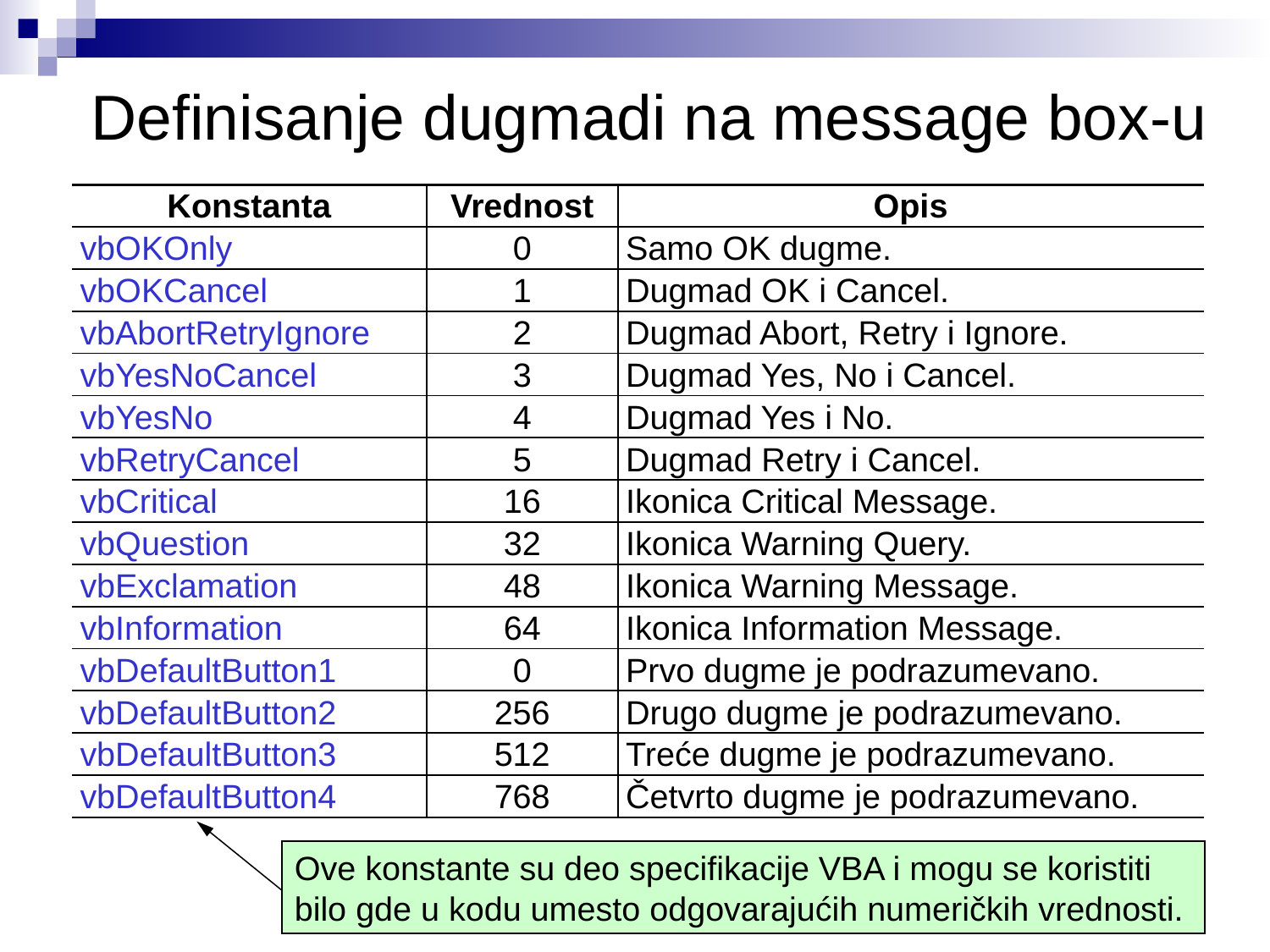

# Definisanje dugmadi na message box-u
| Konstanta | Vrednost | Opis |
| --- | --- | --- |
| vbOKOnly | 0 | Samo OK dugme. |
| vbOKCancel | 1 | Dugmad OK i Cancel. |
| vbAbortRetryIgnore | 2 | Dugmad Abort, Retry i Ignore. |
| vbYesNoCancel | 3 | Dugmad Yes, No i Cancel. |
| vbYesNo | 4 | Dugmad Yes i No. |
| vbRetryCancel | 5 | Dugmad Retry i Cancel. |
| vbCritical | 16 | Ikonica Critical Message. |
| vbQuestion | 32 | Ikonica Warning Query. |
| vbExclamation | 48 | Ikonica Warning Message. |
| vbInformation | 64 | Ikonica Information Message. |
| vbDefaultButton1 | 0 | Prvo dugme je podrazumevano. |
| vbDefaultButton2 | 256 | Drugo dugme je podrazumevano. |
| vbDefaultButton3 | 512 | Treće dugme je podrazumevano. |
| vbDefaultButton4 | 768 | Četvrto dugme je podrazumevano. |

Ove konstante su deo specifikacije VBA i mogu se koristiti bilo gde u kodu umesto odgovarajućih numeričkih vrednosti.